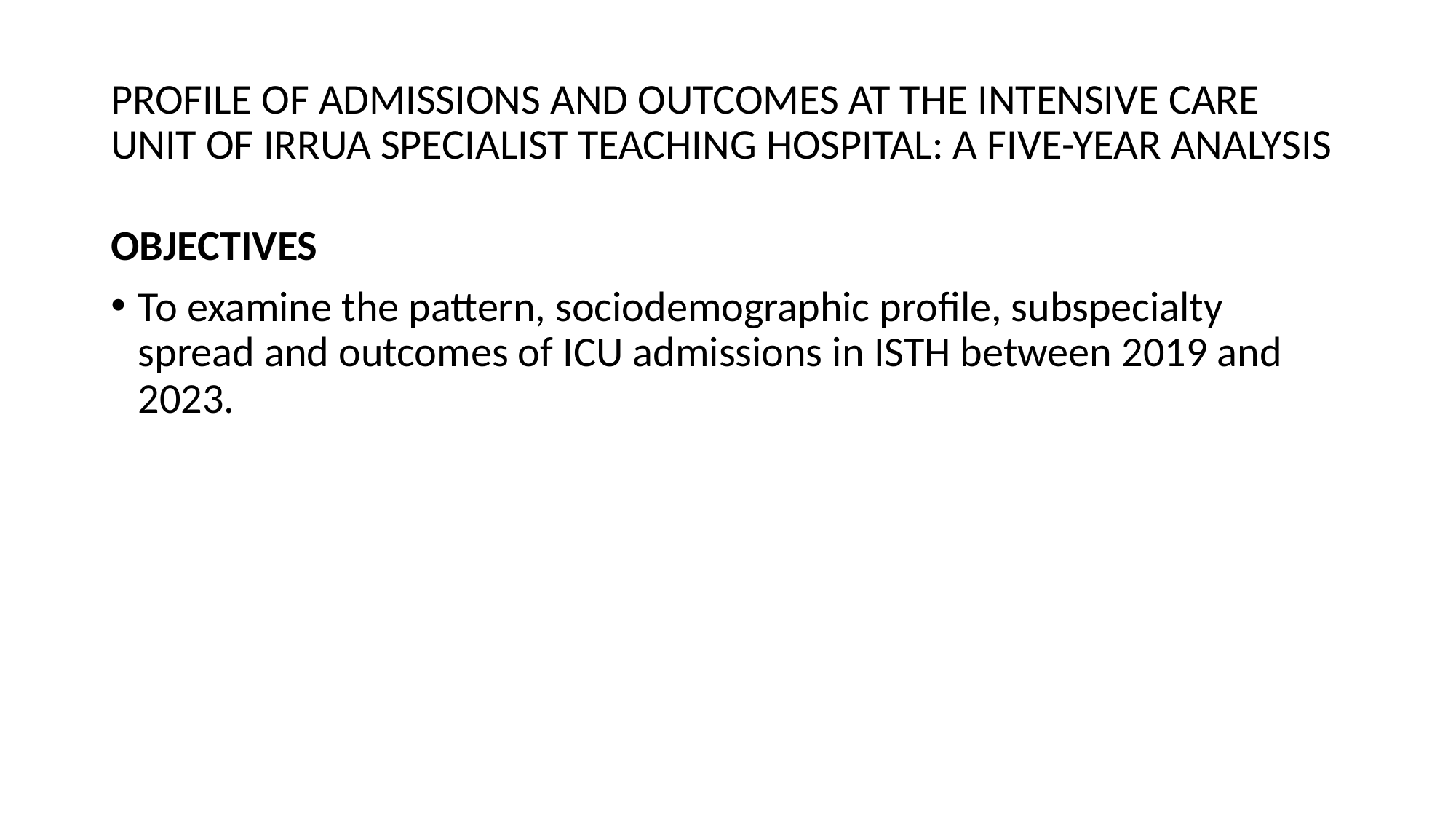

# PROFILE OF ADMISSIONS AND OUTCOMES AT THE INTENSIVE CARE UNIT OF IRRUA SPECIALIST TEACHING HOSPITAL: A FIVE-YEAR ANALYSIS
OBJECTIVES
To examine the pattern, sociodemographic profile, subspecialty spread and outcomes of ICU admissions in ISTH between 2019 and 2023.